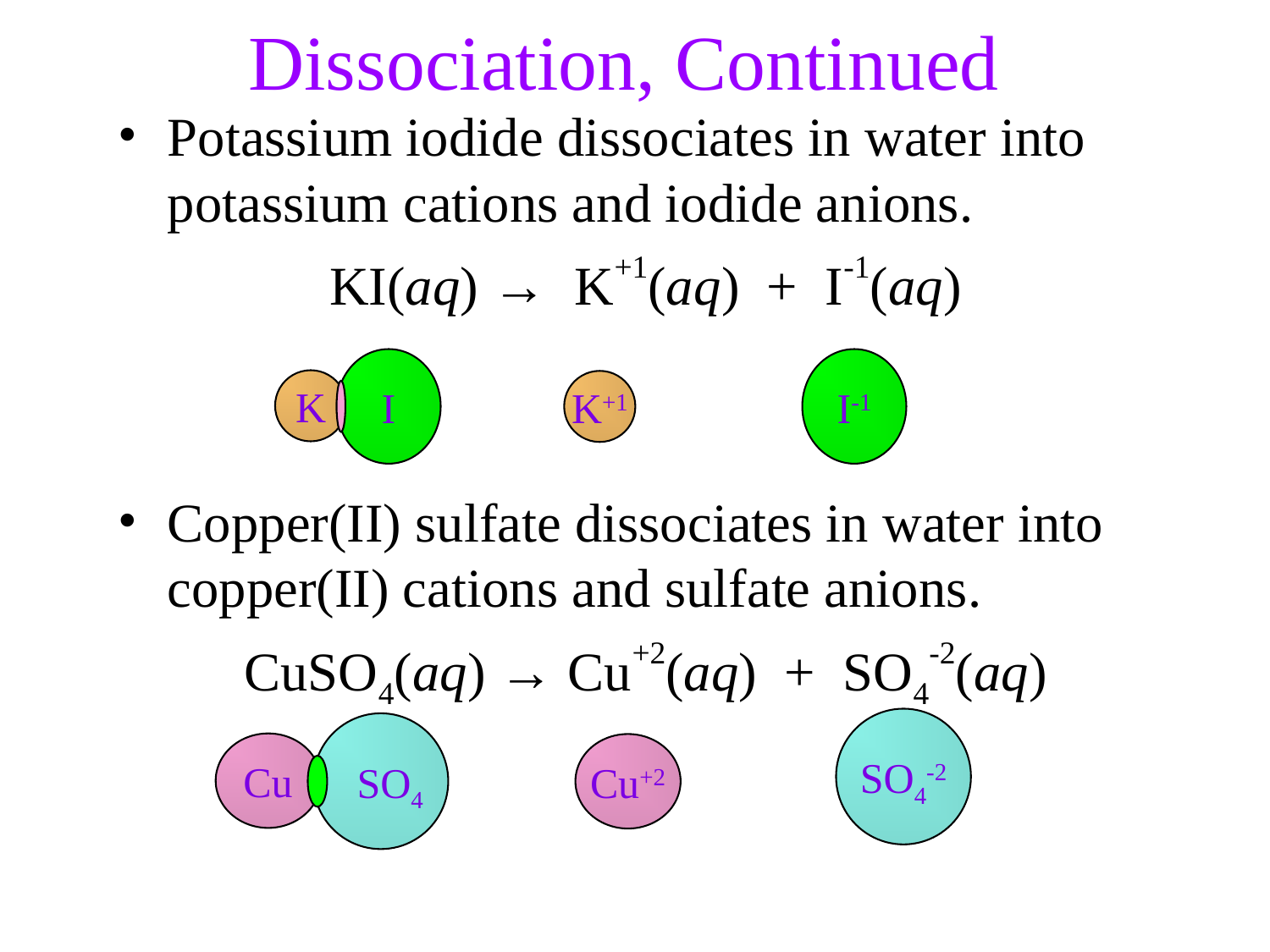

Dissociation, Continued
Potassium iodide dissociates in water into potassium cations and iodide anions.
KI(aq) →  K+1(aq)  +  I-1(aq)
Copper(II) sulfate dissociates in water into copper(II) cations and sulfate anions.
CuSO4(aq) → Cu+2(aq)  +  SO4-2(aq)

K+1
K
I
I-1

SO4-2

SO4

Cu

Cu+2